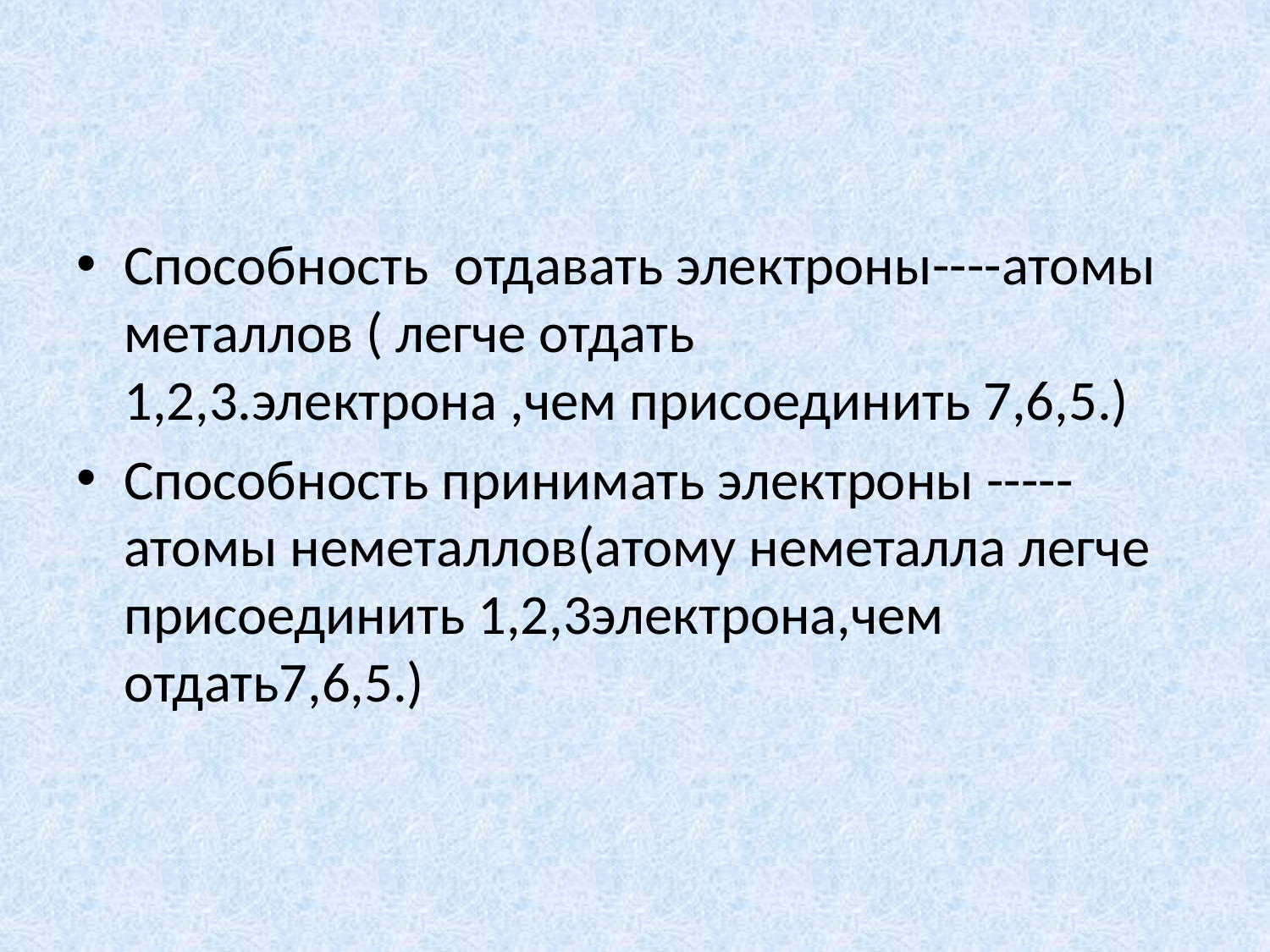

#
Способность  отдавать электроны----атомы металлов ( легче отдать 1,2,3.электрона ,чем присоединить 7,6,5.)
Способность принимать электроны -----атомы неметаллов(атому неметалла легче присоединить 1,2,3электрона,чем отдать7,6,5.)